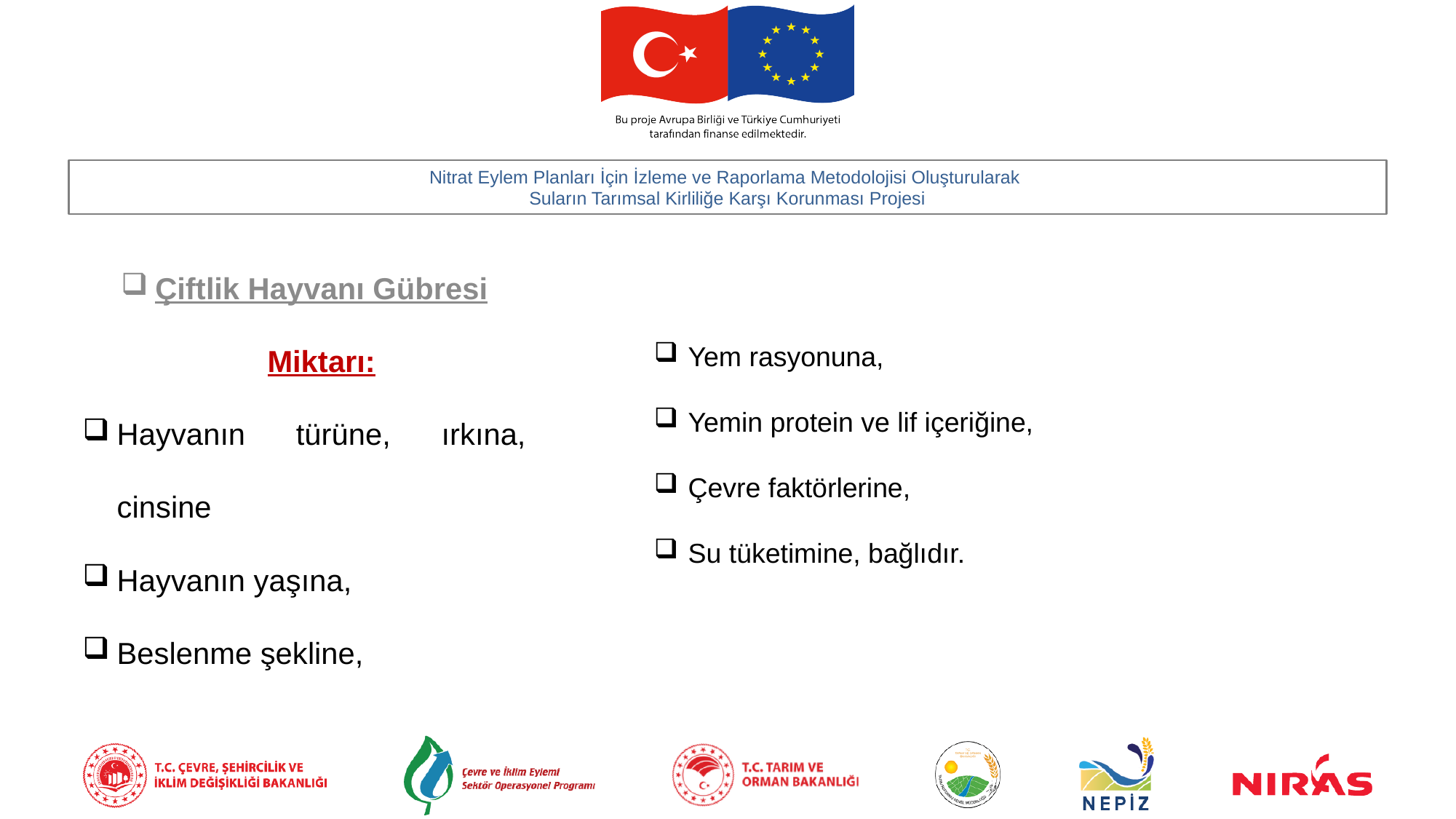

Çiftlik Hayvanı Gübresi Miktarı:
Hayvanın türüne, ırkına, cinsine
Hayvanın yaşına,
Beslenme şekline,
Yem rasyonuna,
Yemin protein ve lif içeriğine,
Çevre faktörlerine,
Su tüketimine, bağlıdır.